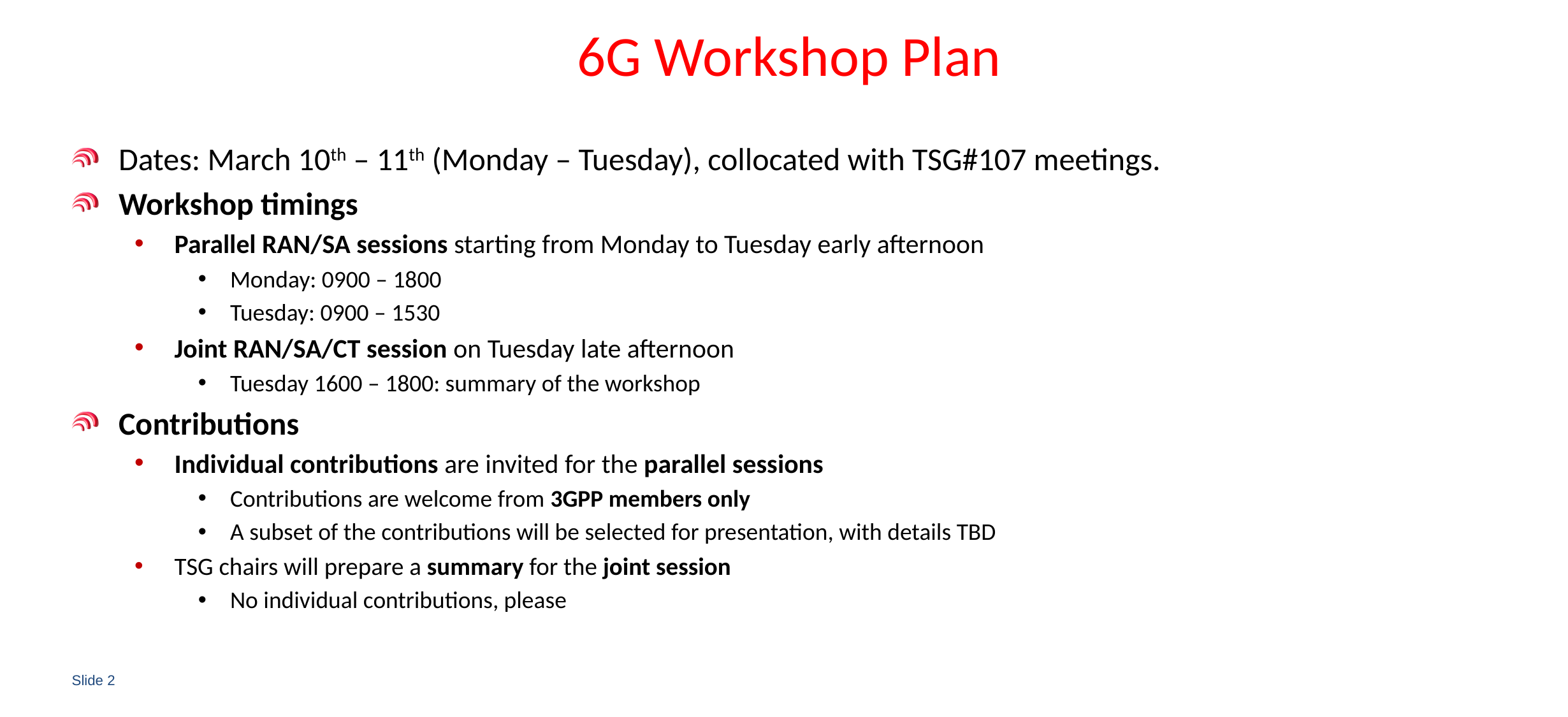

# 6G Workshop Plan
Dates: March 10th – 11th (Monday – Tuesday), collocated with TSG#107 meetings.
Workshop timings
Parallel RAN/SA sessions starting from Monday to Tuesday early afternoon
Monday: 0900 – 1800
Tuesday: 0900 – 1530
Joint RAN/SA/CT session on Tuesday late afternoon
Tuesday 1600 – 1800: summary of the workshop
Contributions
Individual contributions are invited for the parallel sessions
Contributions are welcome from 3GPP members only
A subset of the contributions will be selected for presentation, with details TBD
TSG chairs will prepare a summary for the joint session
No individual contributions, please